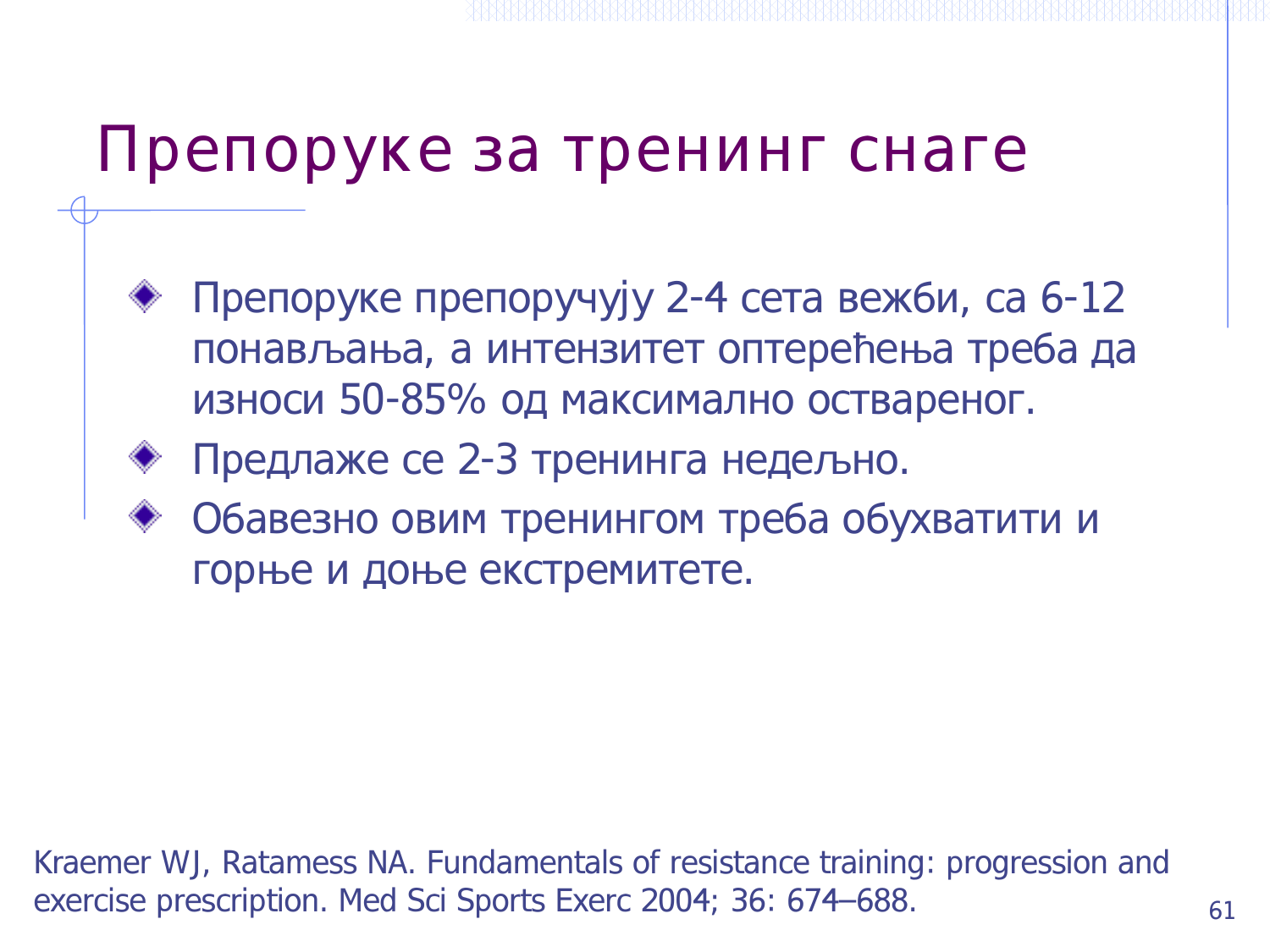

# Препоруке за тренинг снаге
Препоруке препоручују 2-4 сета вежби, са 6-12 понављања, а интензитет оптерећења треба да износи 50-85% од максимално оствареног.
Предлаже се 2-3 тренинга недељно.
Обавезно овим тренингом треба обухватити и горње и доње екстремитете.
Kraemer WJ, Ratamess NA. Fundamentals of resistance training: progression and exercise prescription. Med Sci Sports Exerc 2004; 36: 674–688.
61